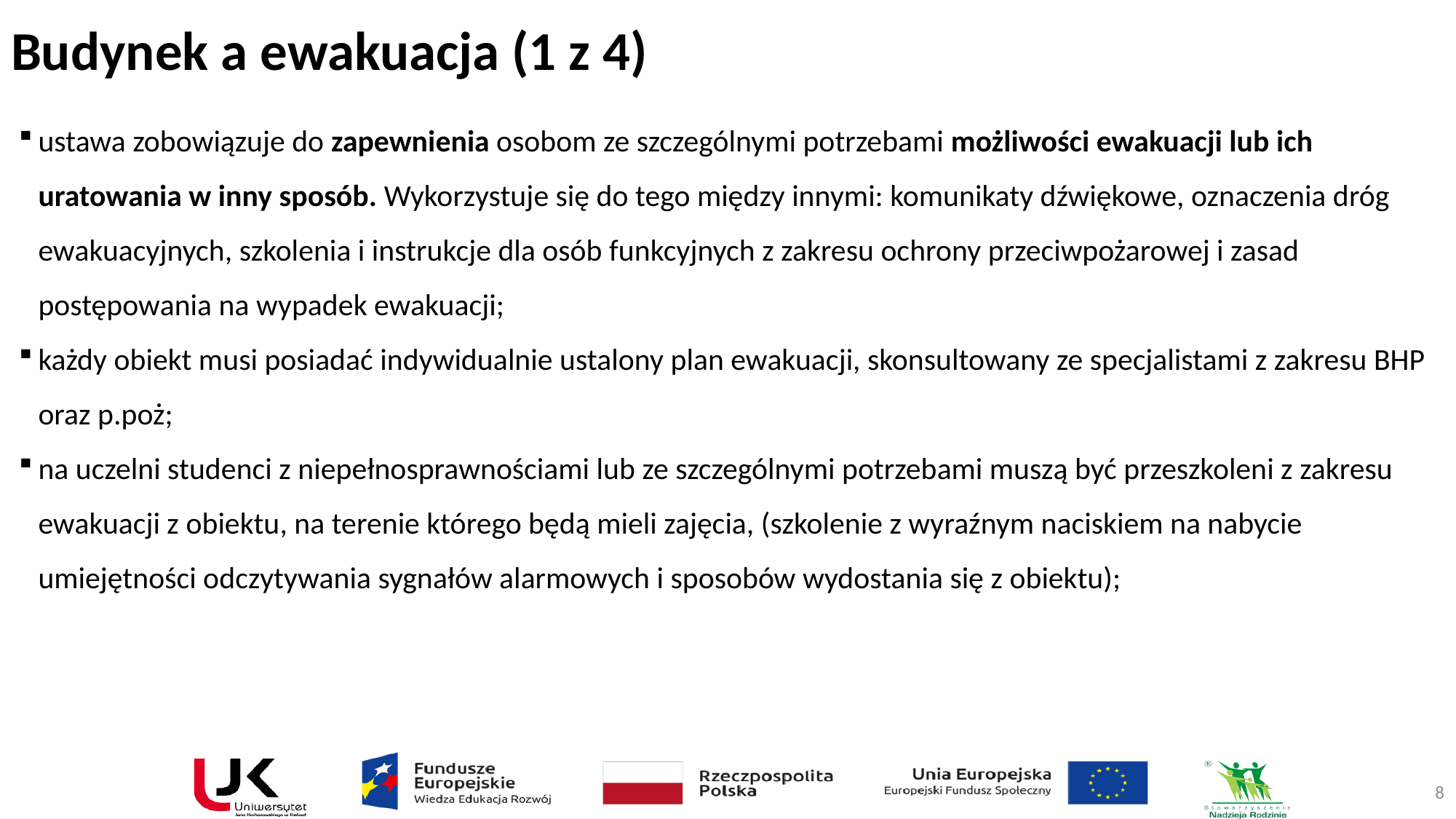

Budynek a ewakuacja (1 z 4)
ustawa zobowiązuje do zapewnienia osobom ze szczególnymi potrzebami możliwości ewakuacji lub ich uratowania w inny sposób. Wykorzystuje się do tego między innymi: komunikaty dźwiękowe, oznaczenia dróg ewakuacyjnych, szkolenia i instrukcje dla osób funkcyjnych z zakresu ochrony przeciwpożarowej i zasad postępowania na wypadek ewakuacji;
każdy obiekt musi posiadać indywidualnie ustalony plan ewakuacji, skonsultowany ze specjalistami z zakresu BHP oraz p.poż;
na uczelni studenci z niepełnosprawnościami lub ze szczególnymi potrzebami muszą być przeszkoleni z zakresu ewakuacji z obiektu, na terenie którego będą mieli zajęcia, (szkolenie z wyraźnym naciskiem na nabycie umiejętności odczytywania sygnałów alarmowych i sposobów wydostania się z obiektu);

8